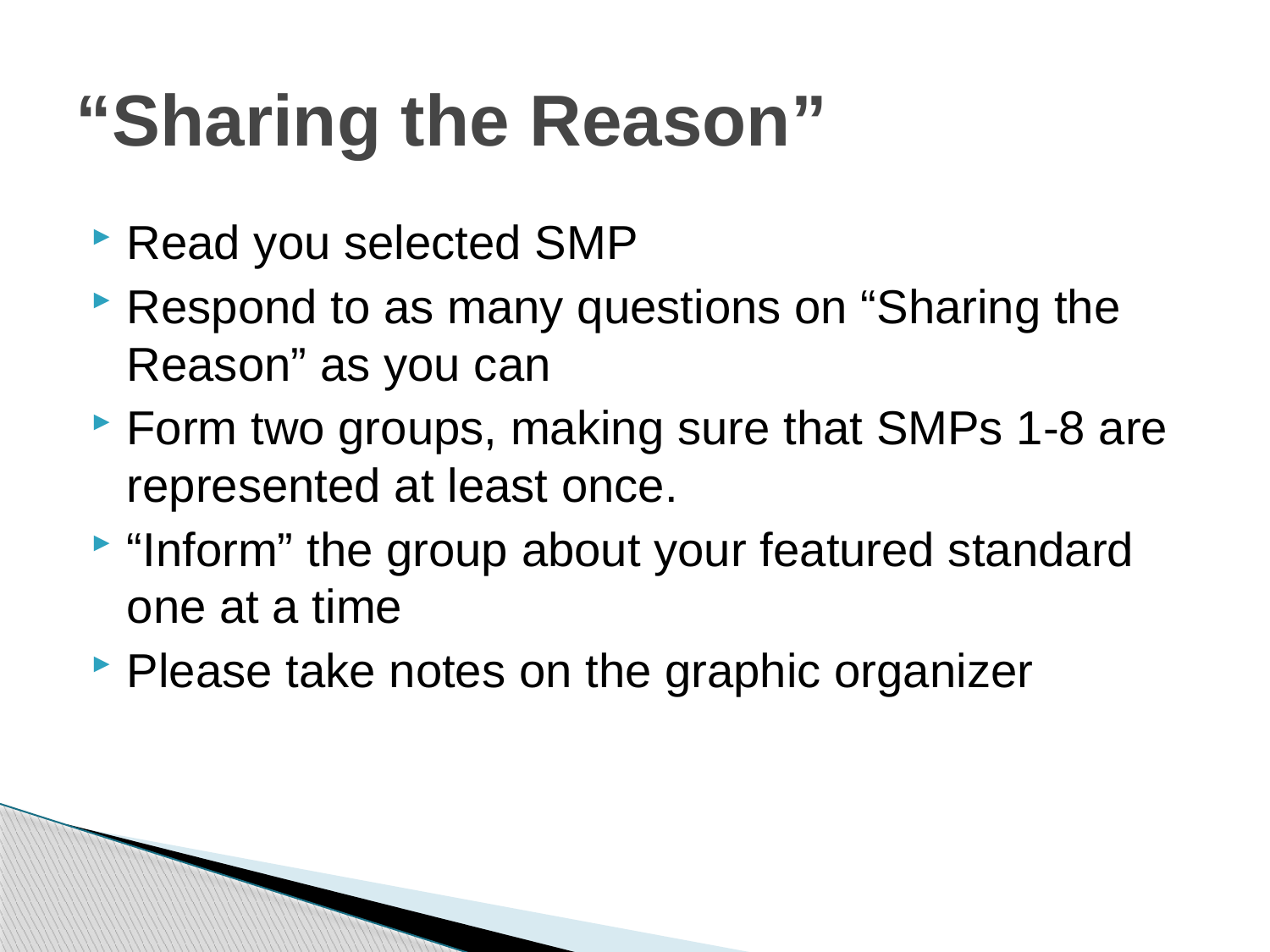

# “Sharing the Reason”
Read you selected SMP
Respond to as many questions on “Sharing the Reason” as you can
Form two groups, making sure that SMPs 1-8 are represented at least once.
“Inform” the group about your featured standard one at a time
Please take notes on the graphic organizer